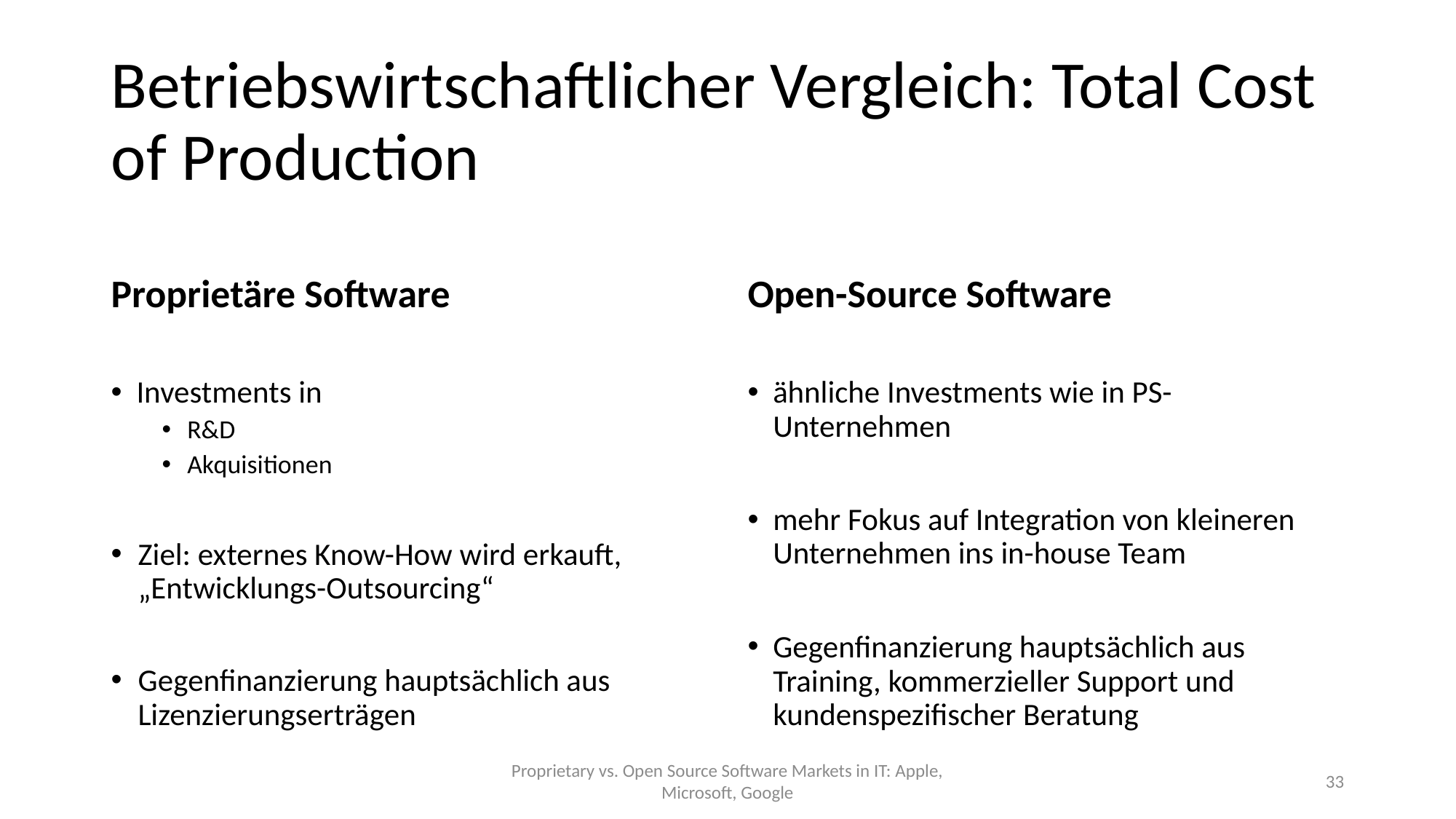

# Betriebswirtschaftlicher Vergleich: Total Cost of Production
Proprietäre Software

Investments in
R&D
Akquisitionen

Ziel: externes Know-How wird erkauft, „Entwicklungs-Outsourcing“

Gegenfinanzierung hauptsächlich aus Lizenzierungserträgen
Open-Source Software

ähnliche Investments wie in PS-Unternehmen

mehr Fokus auf Integration von kleineren Unternehmen ins in-house Team

Gegenfinanzierung hauptsächlich aus Training, kommerzieller Support und kundenspezifischer Beratung
Proprietary vs. Open Source Software Markets in IT: Apple, Microsoft, Google
33